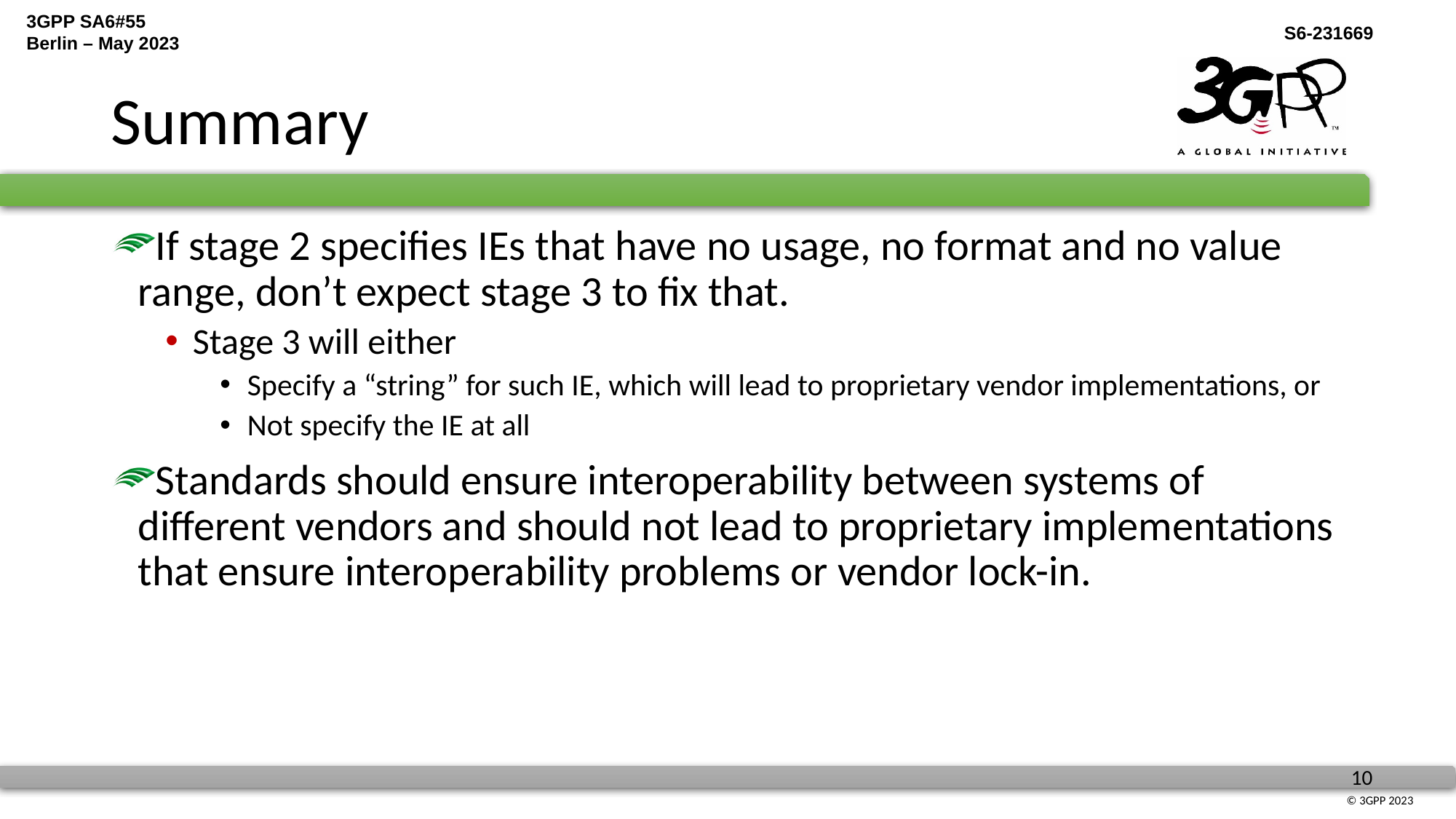

# Summary
If stage 2 specifies IEs that have no usage, no format and no value range, don’t expect stage 3 to fix that.
Stage 3 will either
Specify a “string” for such IE, which will lead to proprietary vendor implementations, or
Not specify the IE at all
Standards should ensure interoperability between systems of different vendors and should not lead to proprietary implementations that ensure interoperability problems or vendor lock-in.